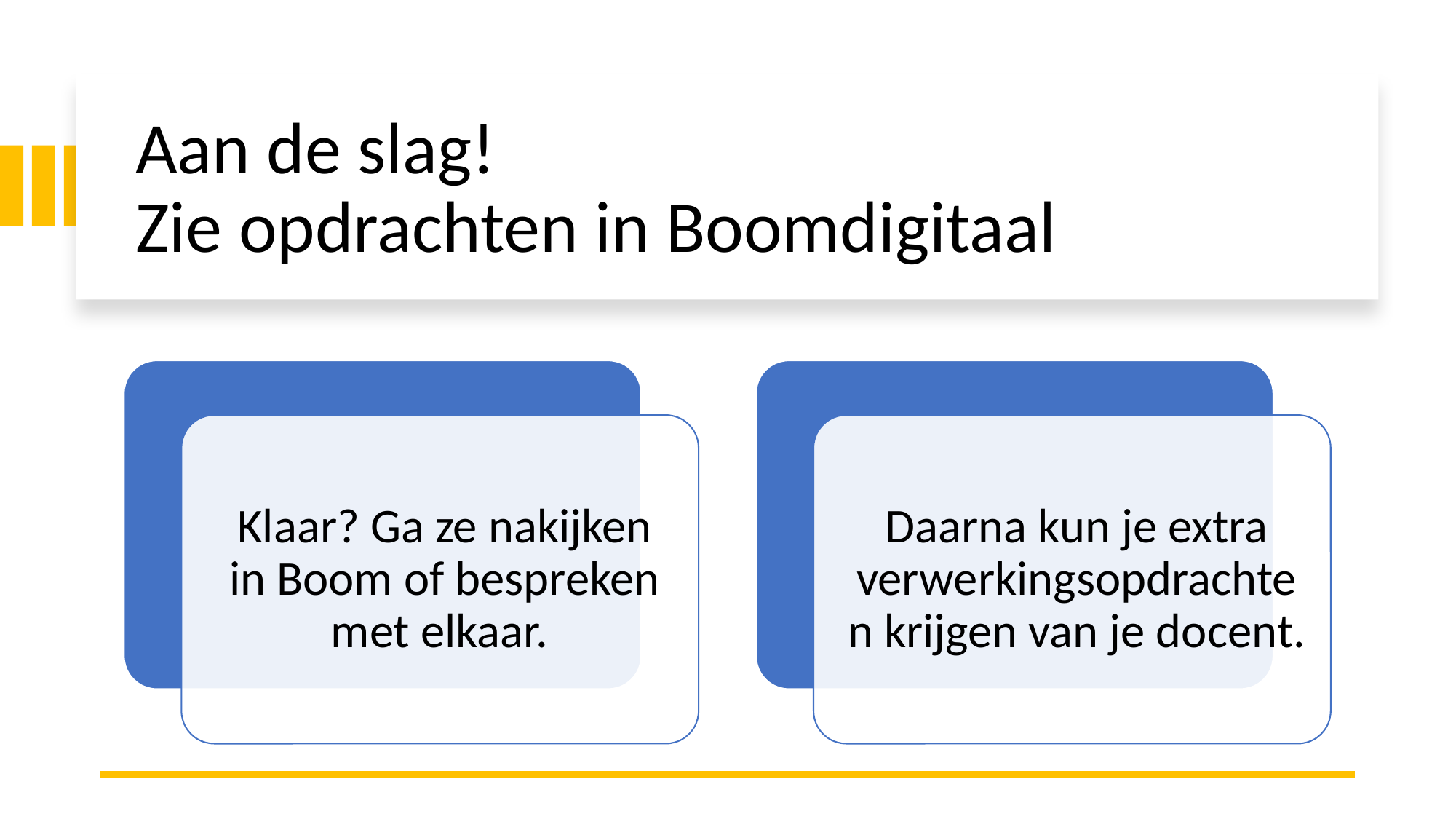

# Aan de slag! Zie opdrachten in Boomdigitaal

Klaar? Ga ze nakijken in Boom of bespreken met elkaar.
Daarna kun je extra verwerkingsopdrachten krijgen van je docent.